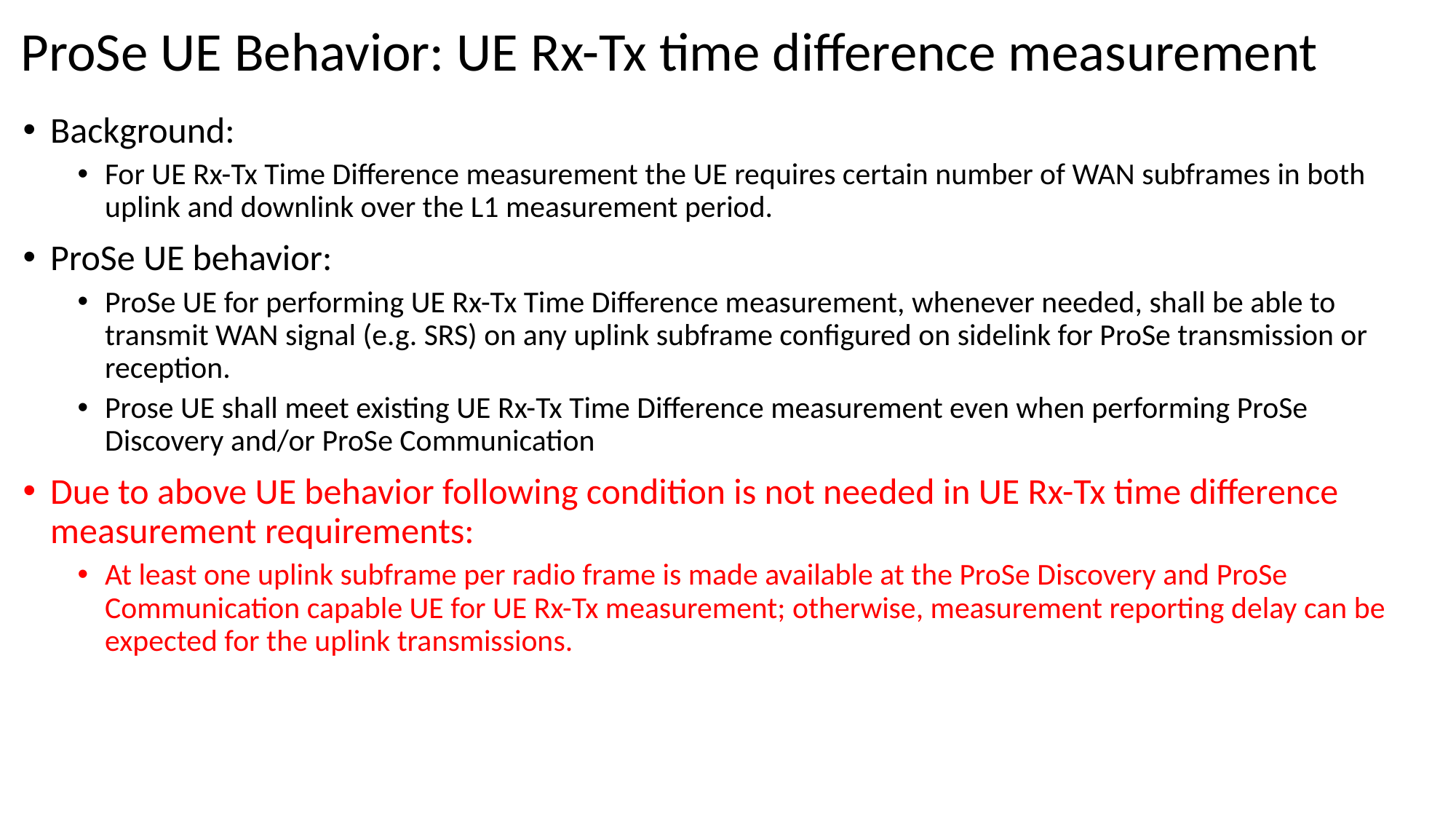

# ProSe UE Behavior: UE Rx-Tx time difference measurement
Background:
For UE Rx-Tx Time Difference measurement the UE requires certain number of WAN subframes in both uplink and downlink over the L1 measurement period.
ProSe UE behavior:
ProSe UE for performing UE Rx-Tx Time Difference measurement, whenever needed, shall be able to transmit WAN signal (e.g. SRS) on any uplink subframe configured on sidelink for ProSe transmission or reception.
Prose UE shall meet existing UE Rx-Tx Time Difference measurement even when performing ProSe Discovery and/or ProSe Communication
Due to above UE behavior following condition is not needed in UE Rx-Tx time difference measurement requirements:
At least one uplink subframe per radio frame is made available at the ProSe Discovery and ProSe Communication capable UE for UE Rx-Tx measurement; otherwise, measurement reporting delay can be expected for the uplink transmissions.